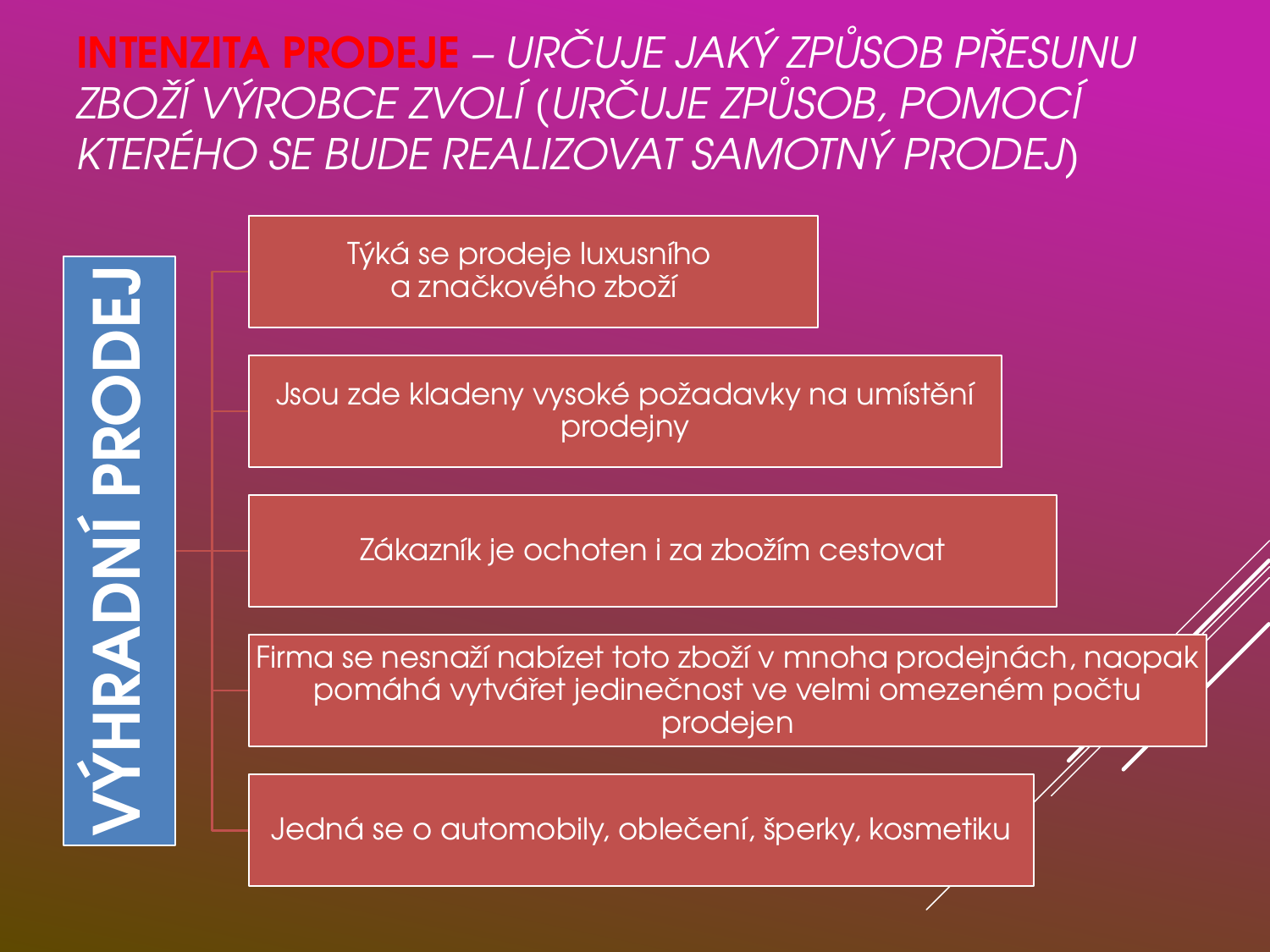

# Intenzita prodeje – určuje jaký způsob přesunu zboží výrobce zvolí (určuje způsob, pomocí kterého se bude realizovat samotný prodej)

VÝHRADNÍ PRODEJ
Týká se prodeje luxusního
a značkového zboží
Jsou zde kladeny vysoké požadavky na umístění prodejny
Zákazník je ochoten i za zbožím cestovat
Firma se nesnaží nabízet toto zboží v mnoha prodejnách, naopak pomáhá vytvářet jedinečnost ve velmi omezeném počtu prodejen
Jedná se o automobily, oblečení, šperky, kosmetiku